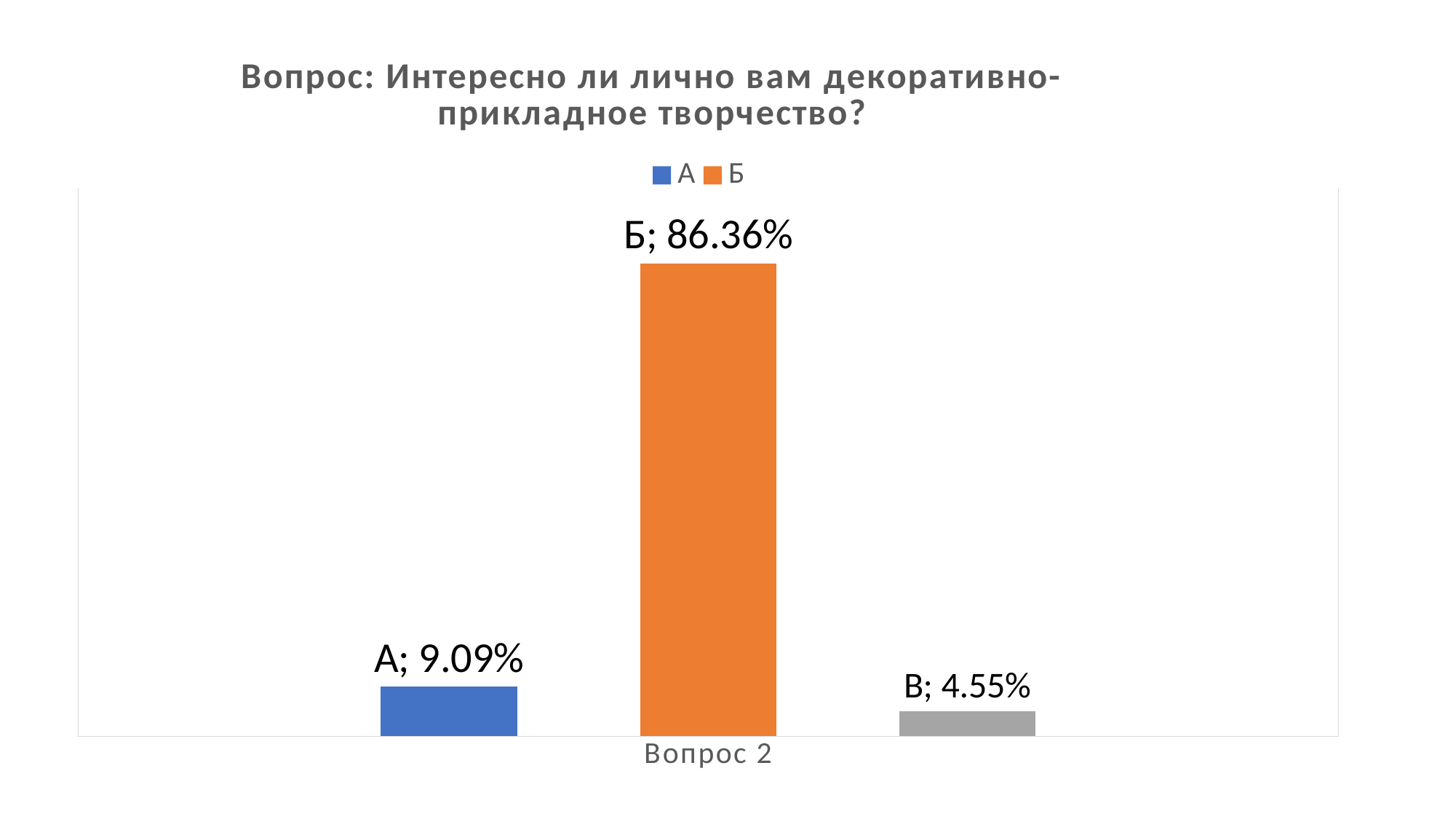

### Chart: Вопрос: Интересно ли лично вам декоративно-прикладное творчество?

| Category | А | Б | В |
|---|---|---|---|
| Вопрос 2 | 0.09090909090909091 | 0.8636363636363636 | 0.045454545454545456 |